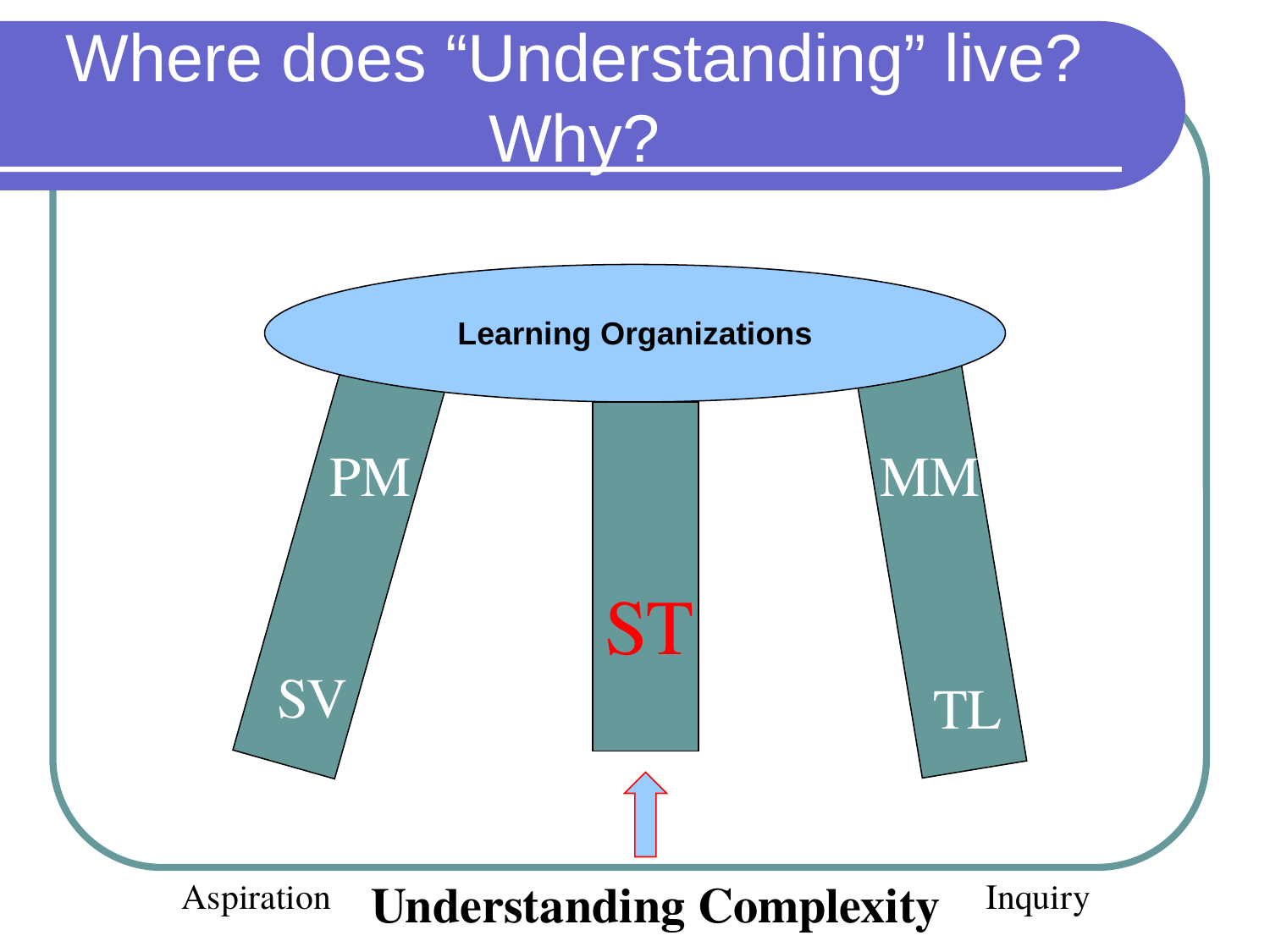

# Where does “Understanding” live?  Why?

Learning Organizations

PM
MM
ST
SV
TL

Aspiration
Understanding Complexity
Inquiry